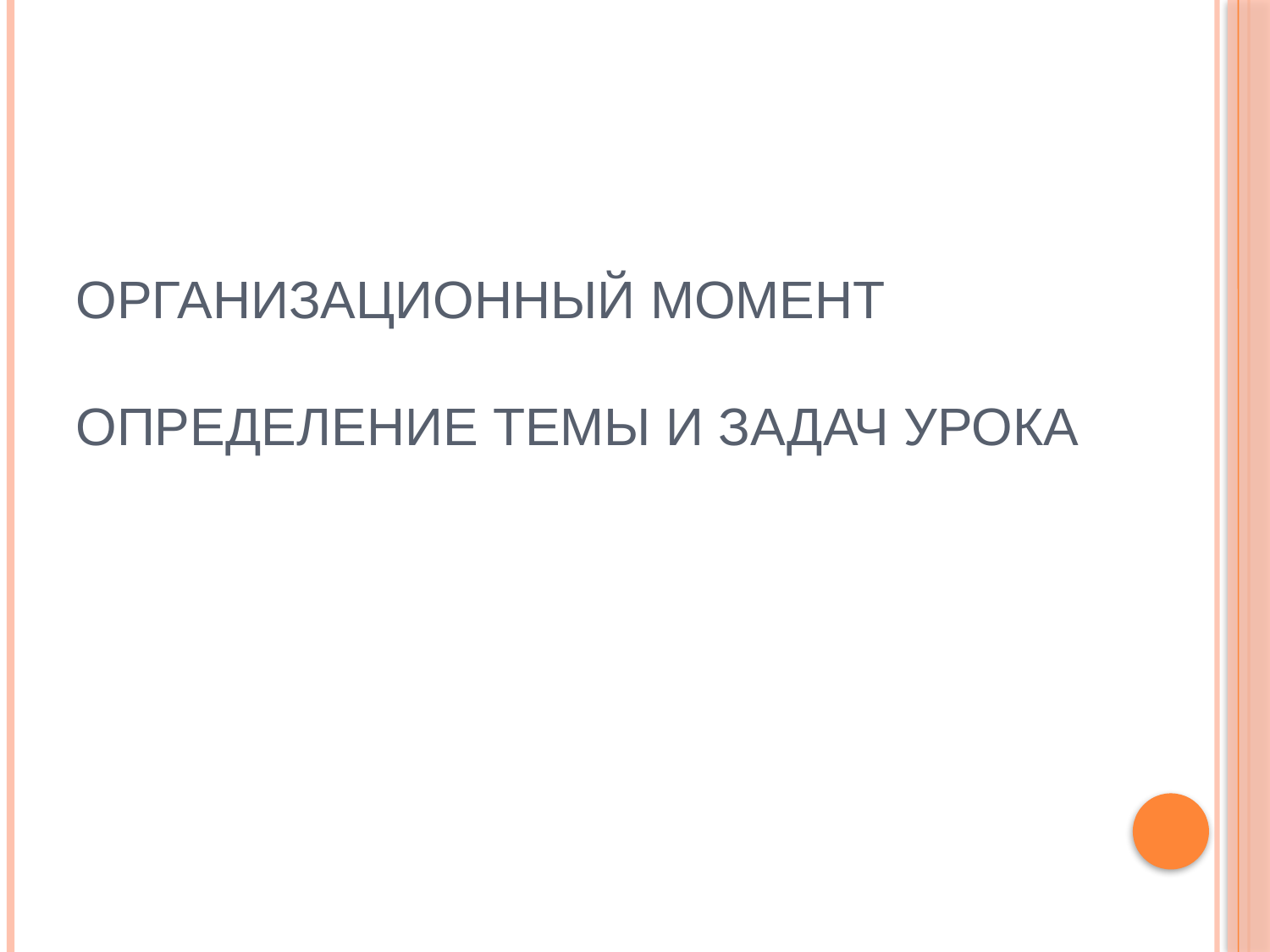

# Организационный момент Определение темы и задач урока